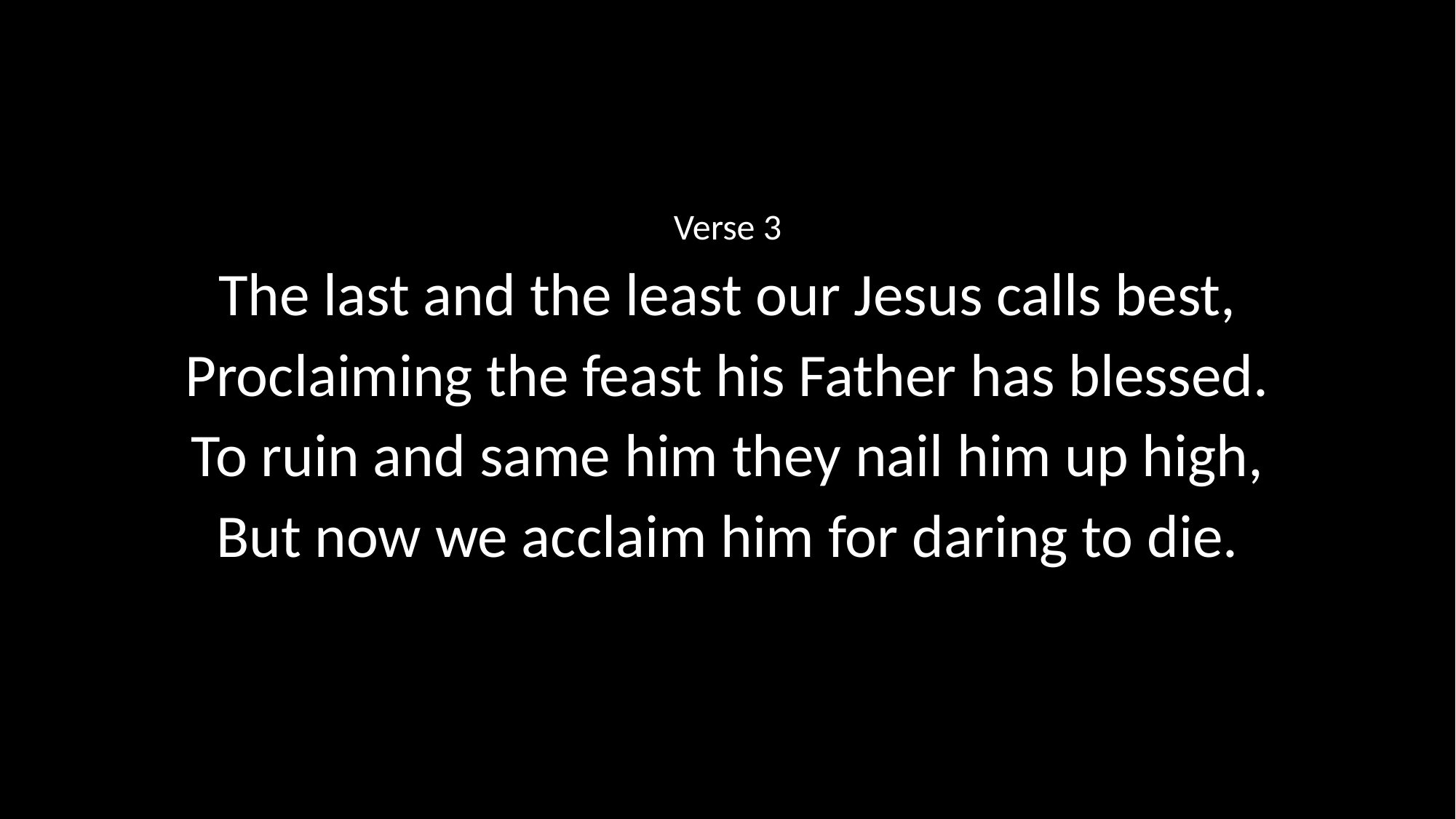

Verse 3
The last and the least our Jesus calls best,
Proclaiming the feast his Father has blessed.
To ruin and same him they nail him up high,
But now we acclaim him for daring to die.